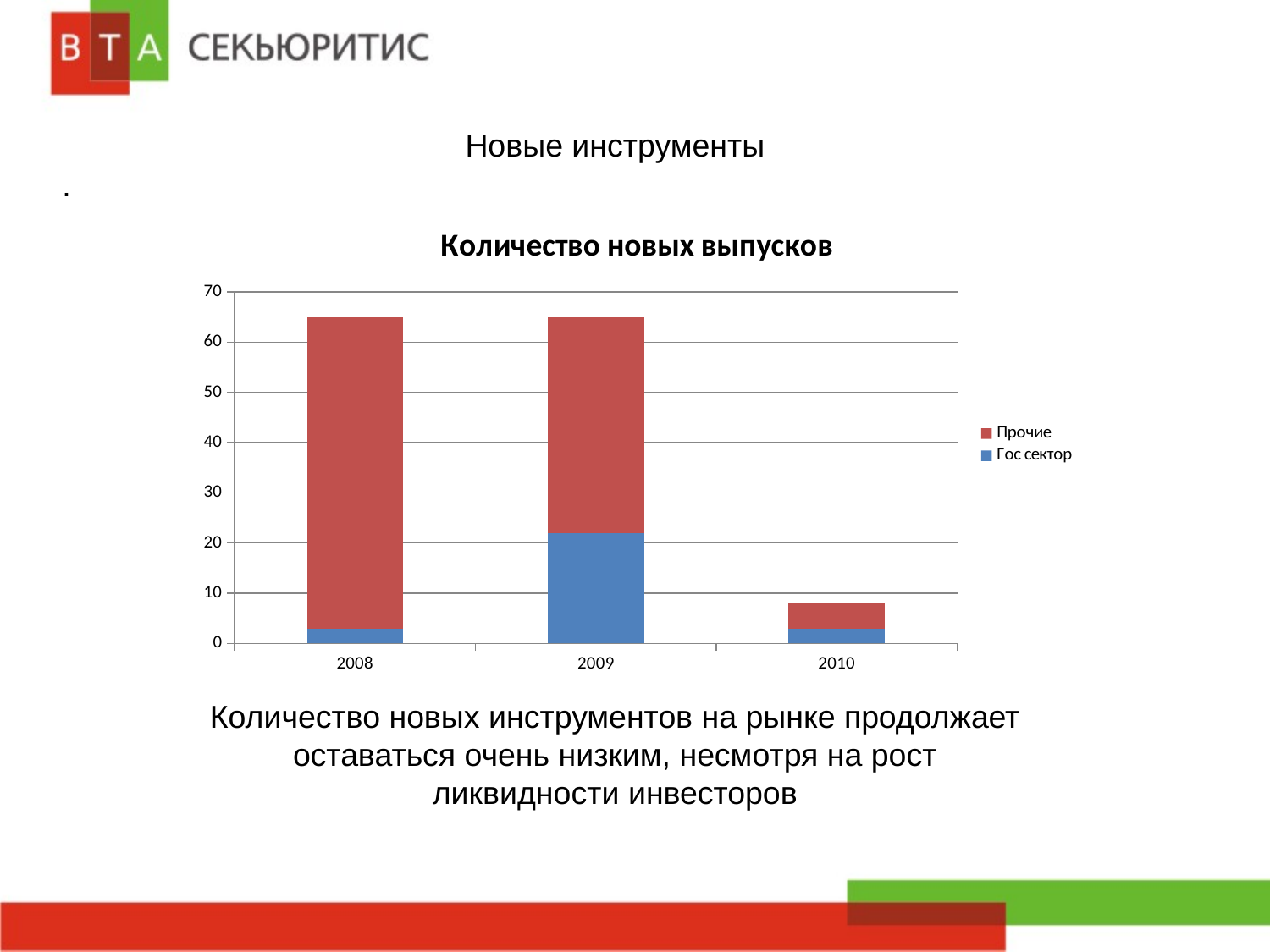

Новые инструменты

Количество новых инструментов на рынке продолжает оставаться очень низким, несмотря на рост ликвидности инвесторов
.

### Chart: Количество новых выпусков

| Category | Гос сектор | Прочие |
|---|---|---|
| 2008 | 3.0 | 62.0 |
| 2009 | 22.0 | 43.0 |
| 2010 | 3.0 | 5.0 |